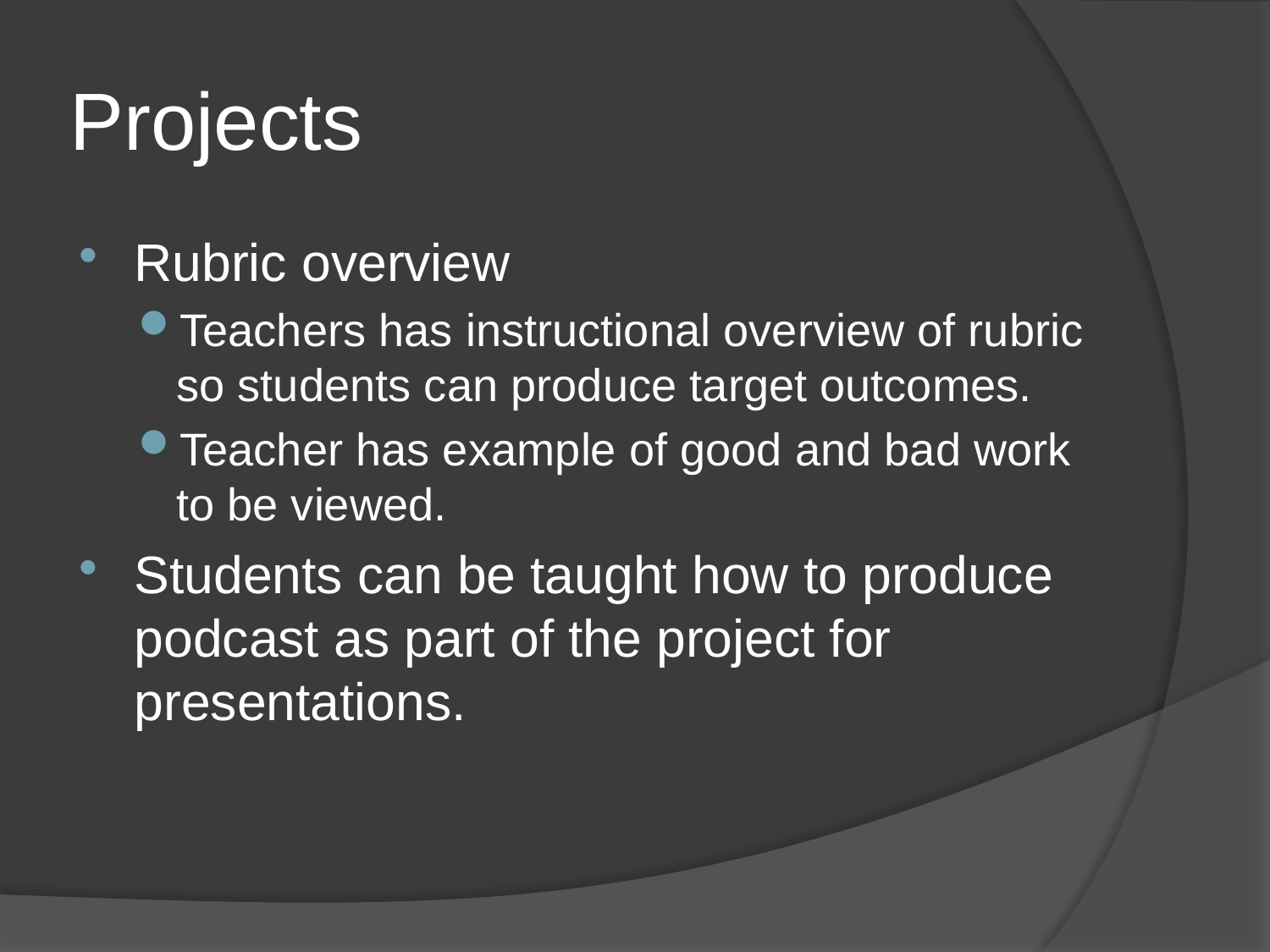

# Projects
Rubric overview
Teachers has instructional overview of rubric so students can produce target outcomes.
Teacher has example of good and bad work to be viewed.
Students can be taught how to produce podcast as part of the project for presentations.